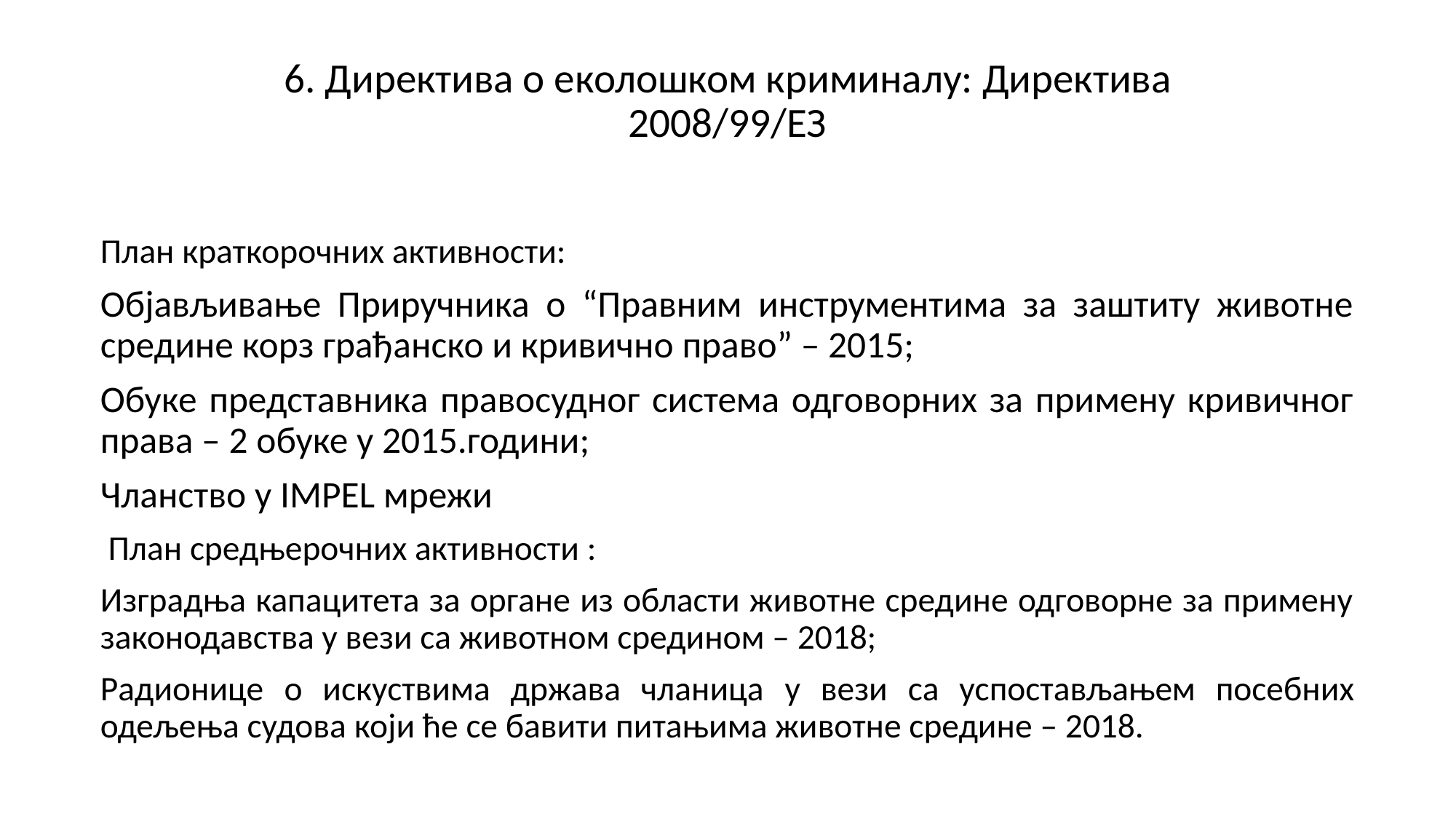

# 6. Директива о еколошком криминалу: Директива 2008/99/EЗ
План краткорочних активности:
Објављивање Приручника о “Правним инструментима за заштиту животне средине корз грађанско и кривично право” – 2015;
Обуке представника правосудног система одговорних за примену кривичног права – 2 обуке у 2015.години;
Чланство у IMPEL мрежи
 План средњерочних активности :
Изградњa капацитета за органе из области животне средине одговорне за примену законодавства у вези са животном средином – 2018;
Радионице о искуствима држава чланица у вези са успостављањем посебних одељења судова који ће се бавити питањима животне средине – 2018.